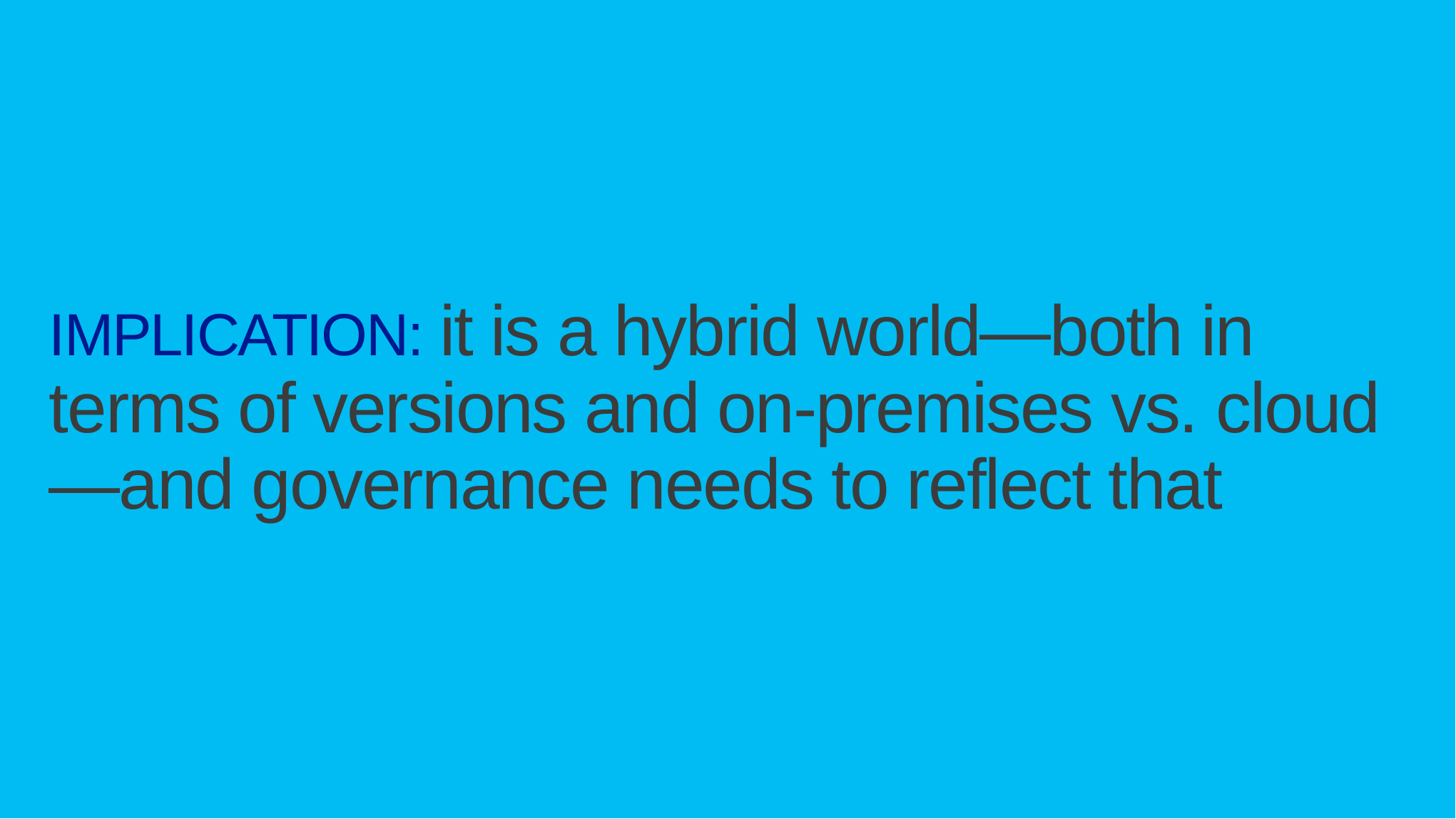

IMPLICATION: it is a hybrid world—both in terms of versions and on-premises vs. cloud—and governance needs to reflect that